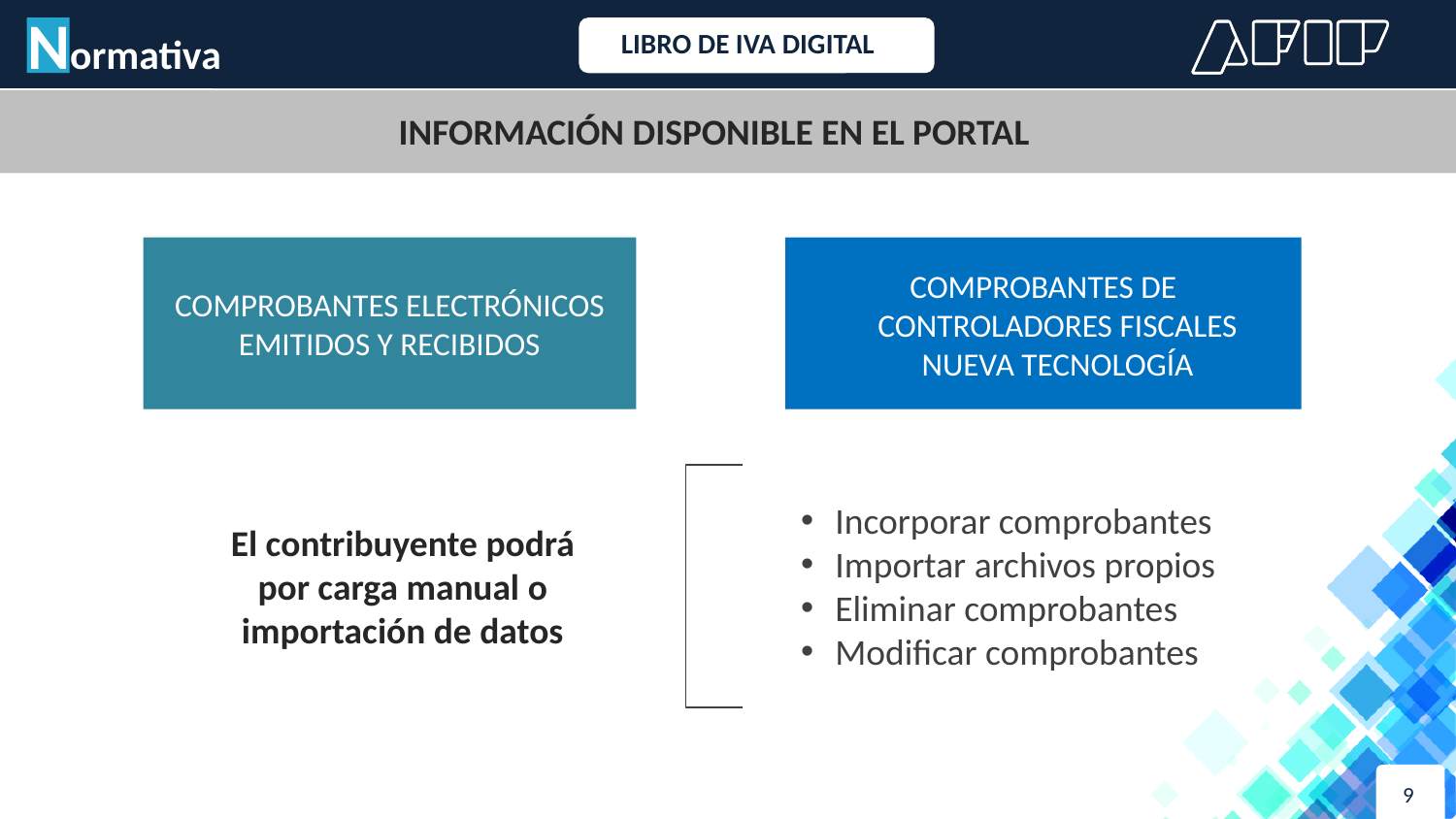

Normativa

LIBRO DE IVA DIGITAL

INFORMACIÓN DISPONIBLE EN EL PORTAL

COMPROBANTES ELECTRÓNICOS EMITIDOS Y RECIBIDOS

COMPROBANTES DE CONTROLADORES FISCALES NUEVA TECNOLOGÍA

Incorporar comprobantes
Importar archivos propios
Eliminar comprobantes
Modificar comprobantes
El contribuyente podrá por carga manual o importación de datos